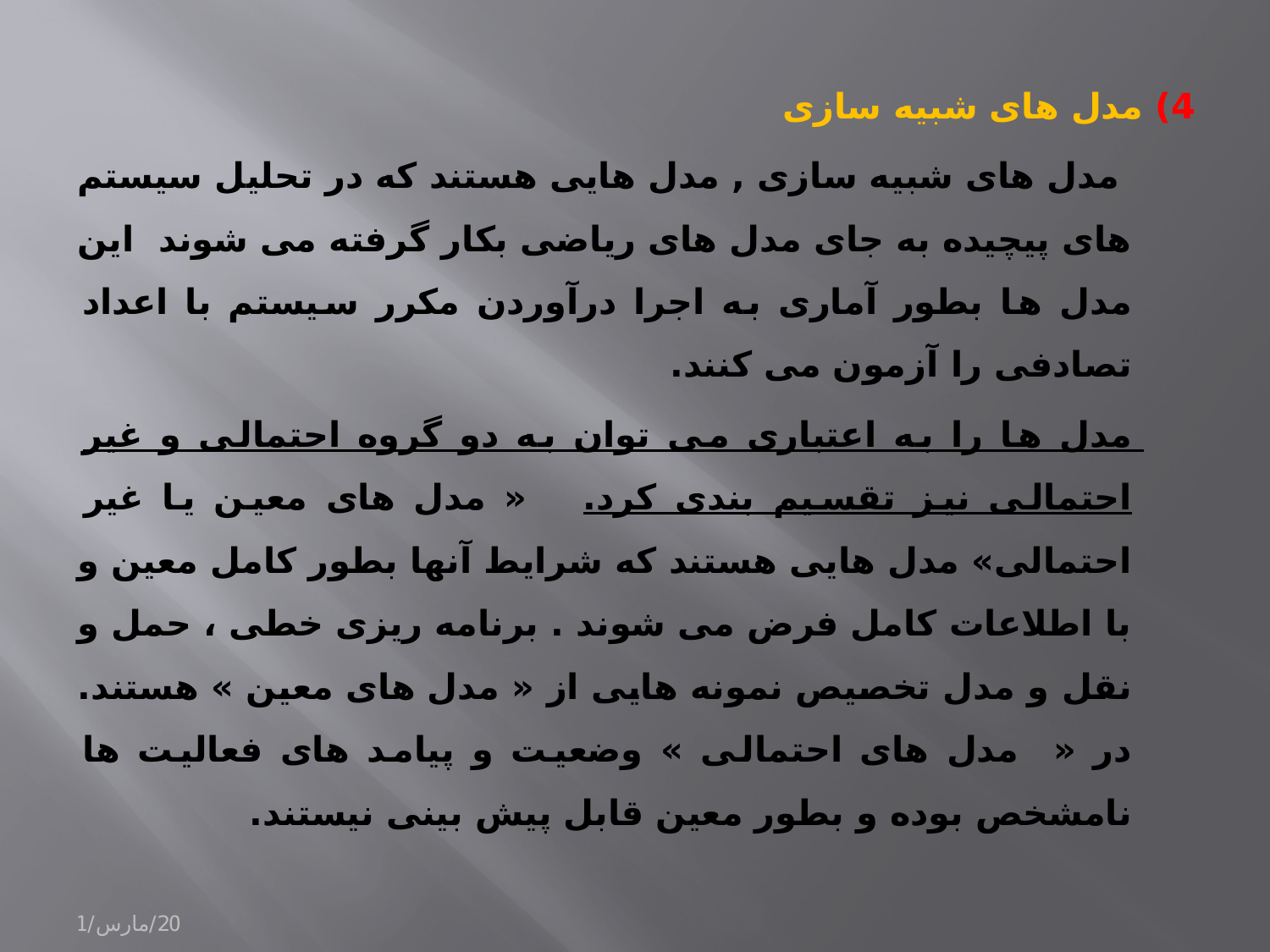

4) مدل های شبیه سازی
 مدل های شبیه سازی , مدل هایی هستند که در تحلیل سیستم های پیچیده به جای مدل های ریاضی بکار گرفته می شوند  این مدل ها بطور آماری به اجرا درآوردن مکرر سیستم با اعداد تصادفی را آزمون می کنند.
مدل ها را به اعتباری می توان به دو گروه احتمالی و غیر احتمالی نیز تقسیم بندی کرد.   « مدل های معین یا غیر احتمالی» مدل هایی هستند که شرایط آنها بطور کامل معین و با اطلاعات کامل فرض می شوند . برنامه ریزی خطی ، حمل و نقل و مدل تخصیص نمونه هایی از « مدل های معین » هستند. در «  مدل های احتمالی » وضعیت و پیامد های فعالیت ها نامشخص بوده و بطور معین قابل پیش بینی نیستند.

20/مارس/1